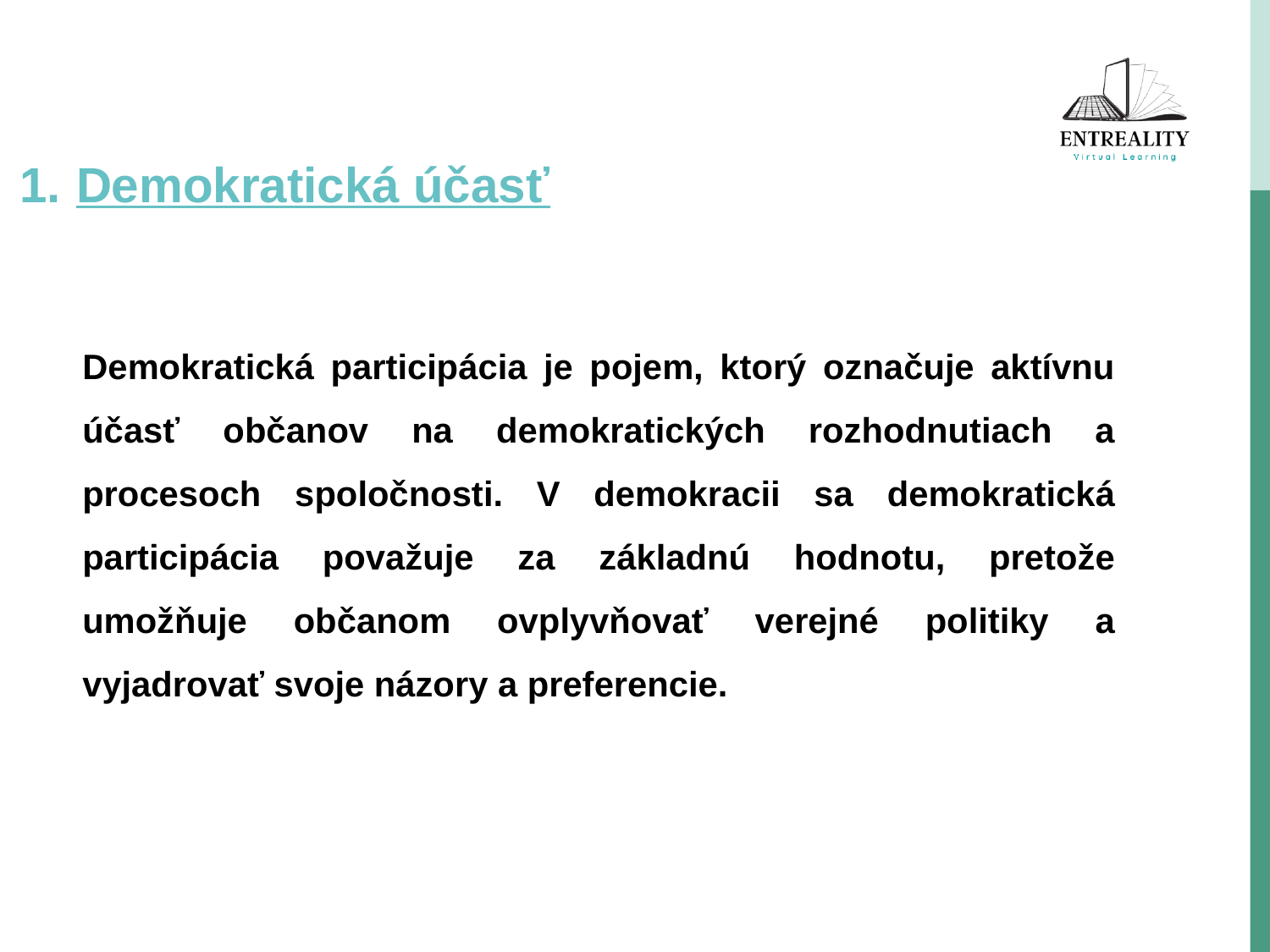

# Demokratická účasť
Demokratická participácia je pojem, ktorý označuje aktívnu účasť občanov na demokratických rozhodnutiach a procesoch spoločnosti. V demokracii sa demokratická participácia považuje za základnú hodnotu, pretože umožňuje občanom ovplyvňovať verejné politiky a vyjadrovať svoje názory a preferencie.